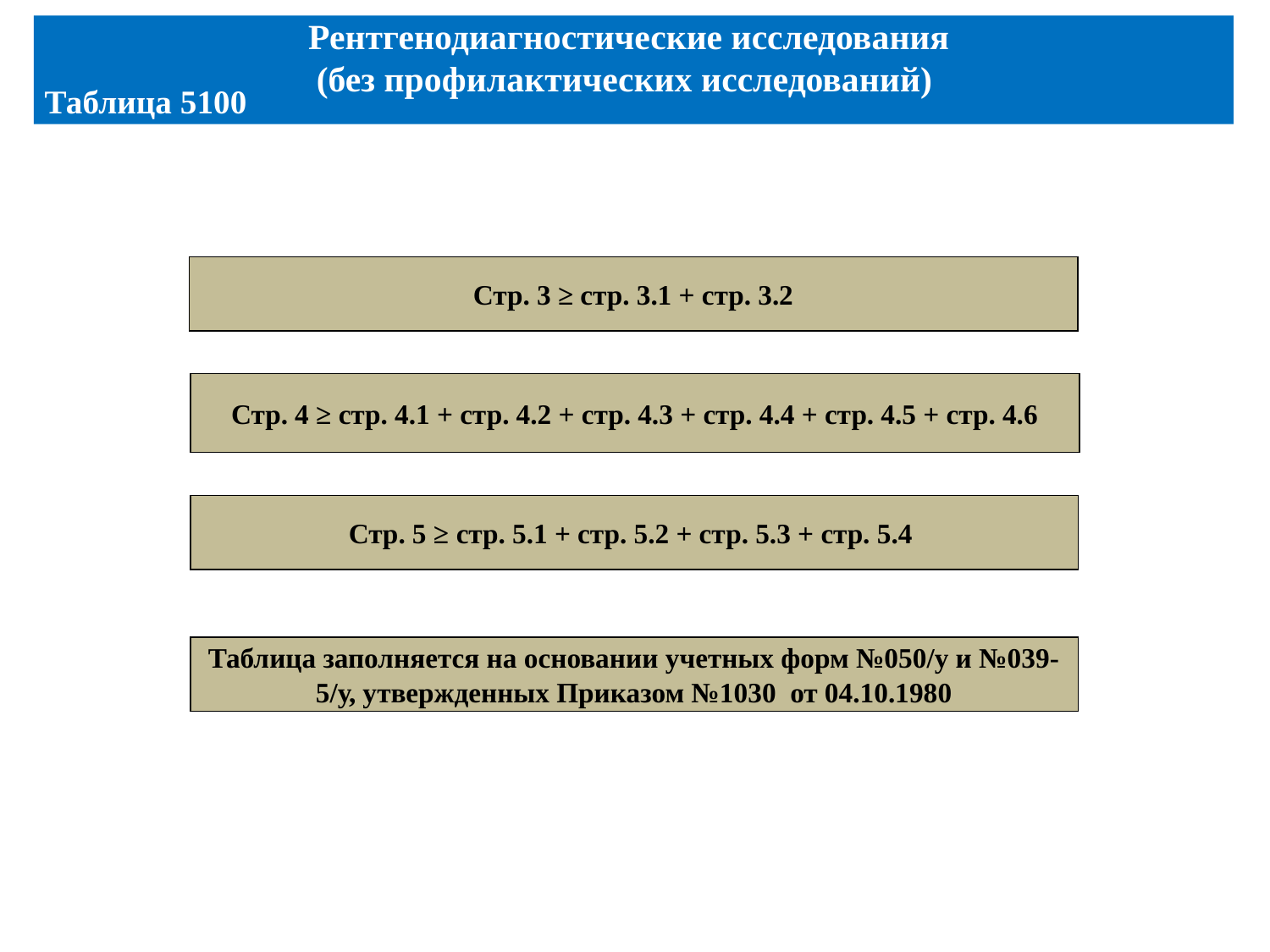

Рентгенодиагностические исследования
(без профилактических исследований)

Таблица 5100
Стр. 3 ≥ стр. 3.1 + стр. 3.2
Стр. 4 ≥ стр. 4.1 + стр. 4.2 + стр. 4.3 + стр. 4.4 + стр. 4.5 + стр. 4.6
Стр. 5 ≥ стр. 5.1 + стр. 5.2 + стр. 5.3 + стр. 5.4
Таблица заполняется на основании учетных форм №050/у и №039-5/у, утвержденных Приказом №1030  от 04.10.1980